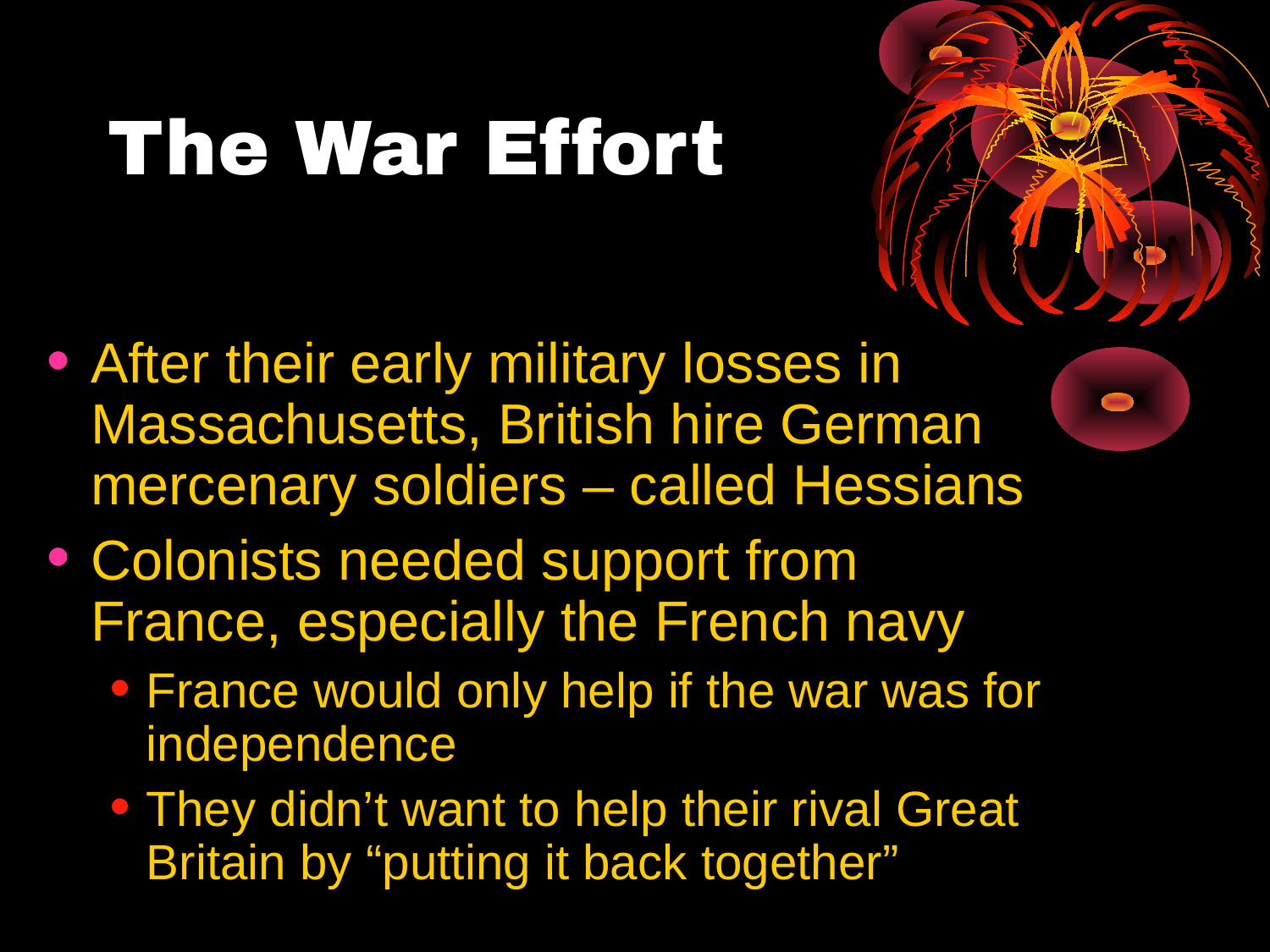

The War Effort
After their early military losses in Massachusetts, British hire German mercenary soldiers – called Hessians
Colonists needed support from France, especially the French navy
France would only help if the war was for independence
They didn’t want to help their rival Great Britain by “putting it back together”